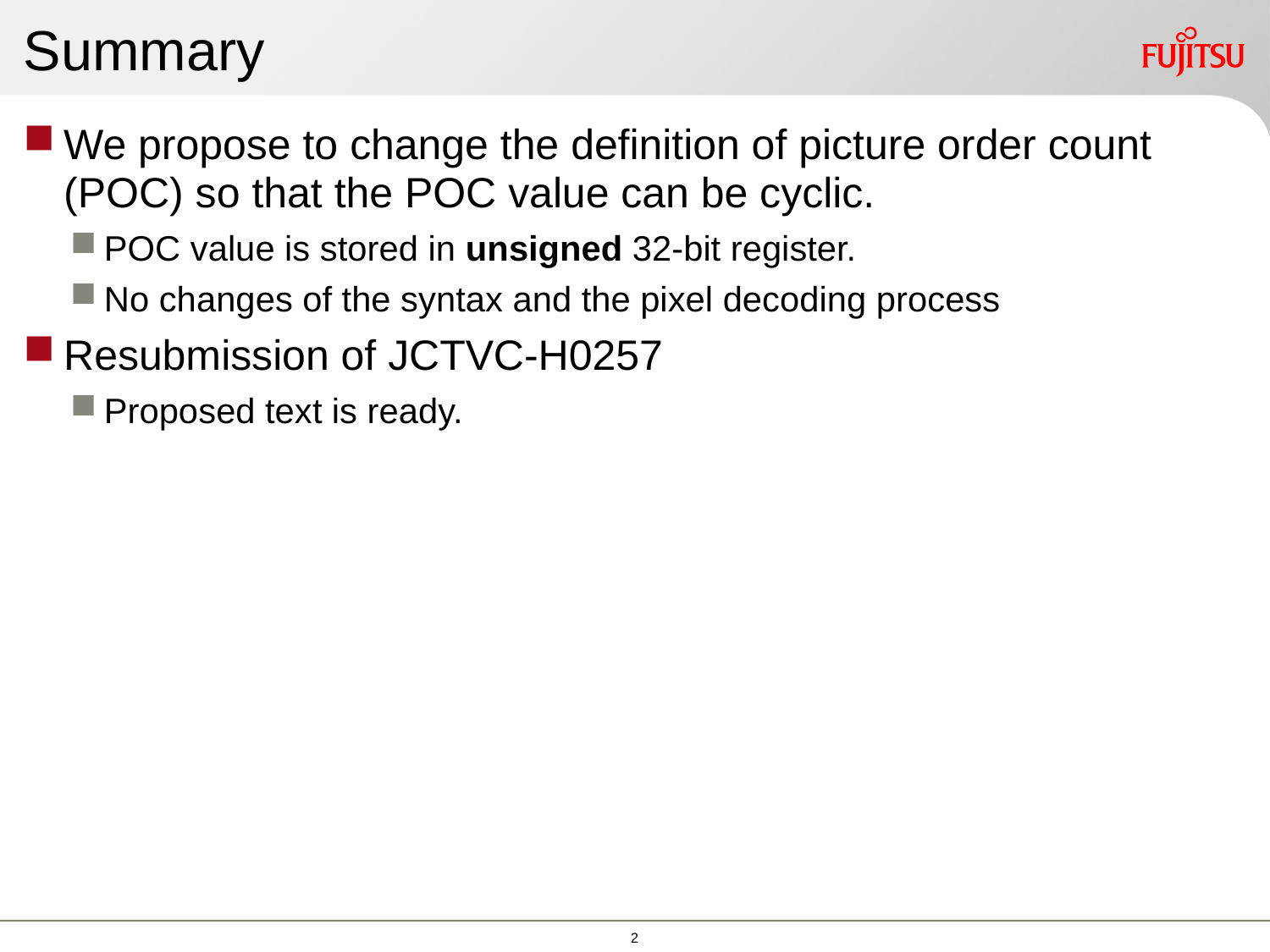

# Summary
We propose to change the definition of picture order count (POC) so that the POC value can be cyclic.
POC value is stored in unsigned 32-bit register.
No changes of the syntax and the pixel decoding process
Resubmission of JCTVC-H0257
Proposed text is ready.
2